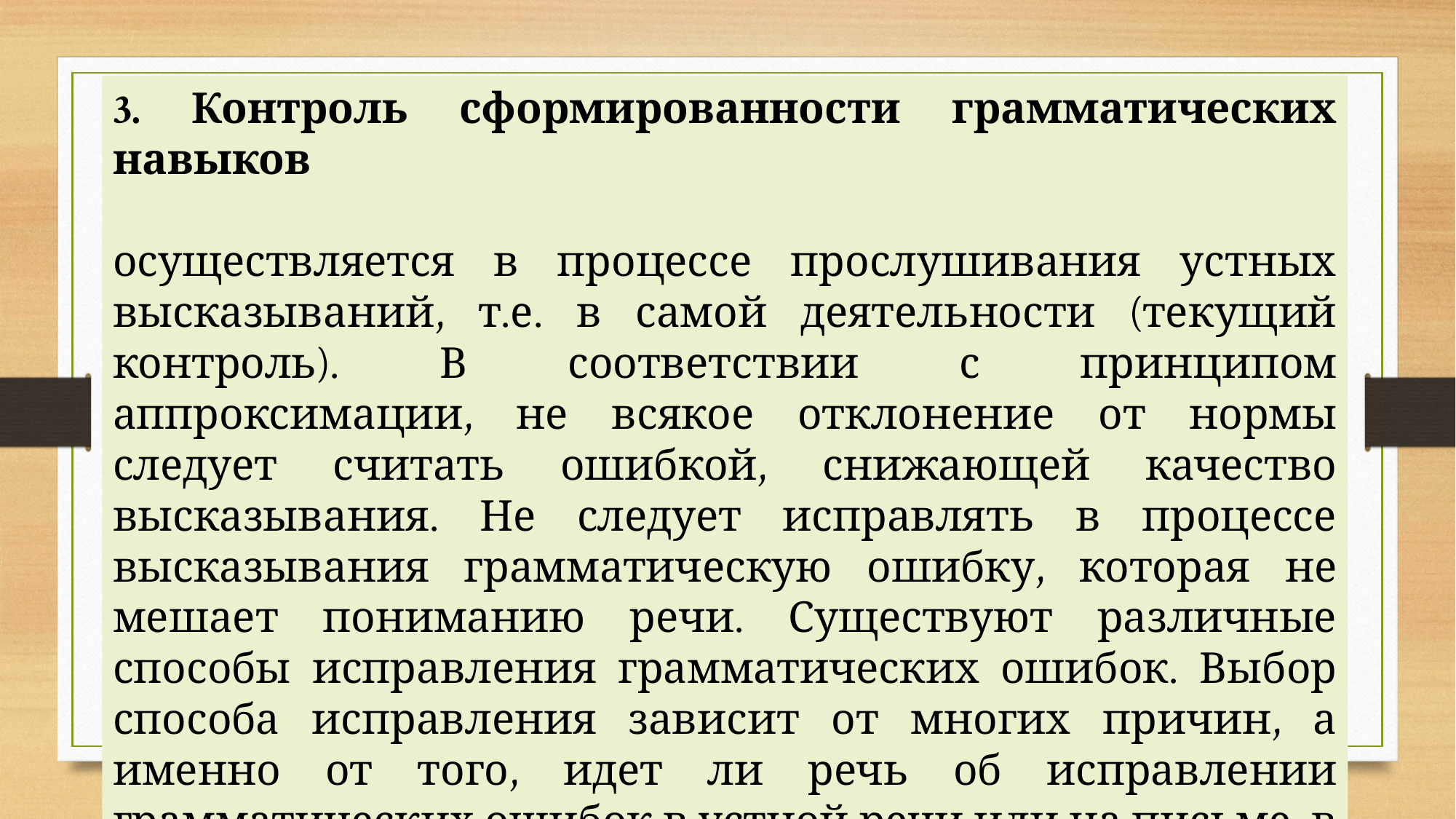

3. Контроль сформированности грамматических навыков

осуществляется в процессе прослушивания устных высказываний, т.е. в самой деятельности (текущий контроль). В соответствии с принципом аппроксимации, не всякое отклонение от нормы следует считать ошибкой, снижающей качество высказывания. Не следует исправлять в процессе высказывания грамматическую ошибку, которая не мешает пониманию речи. Существуют различные способы исправления грамматических ошибок. Выбор способа исправления зависит от многих причин, а именно от того, идет ли речь об исправлении грамматических ошибок в устной речи или на письме, в тренировочных или творческих заданиях, при индивидуальной или фронтальной работе и т.д.